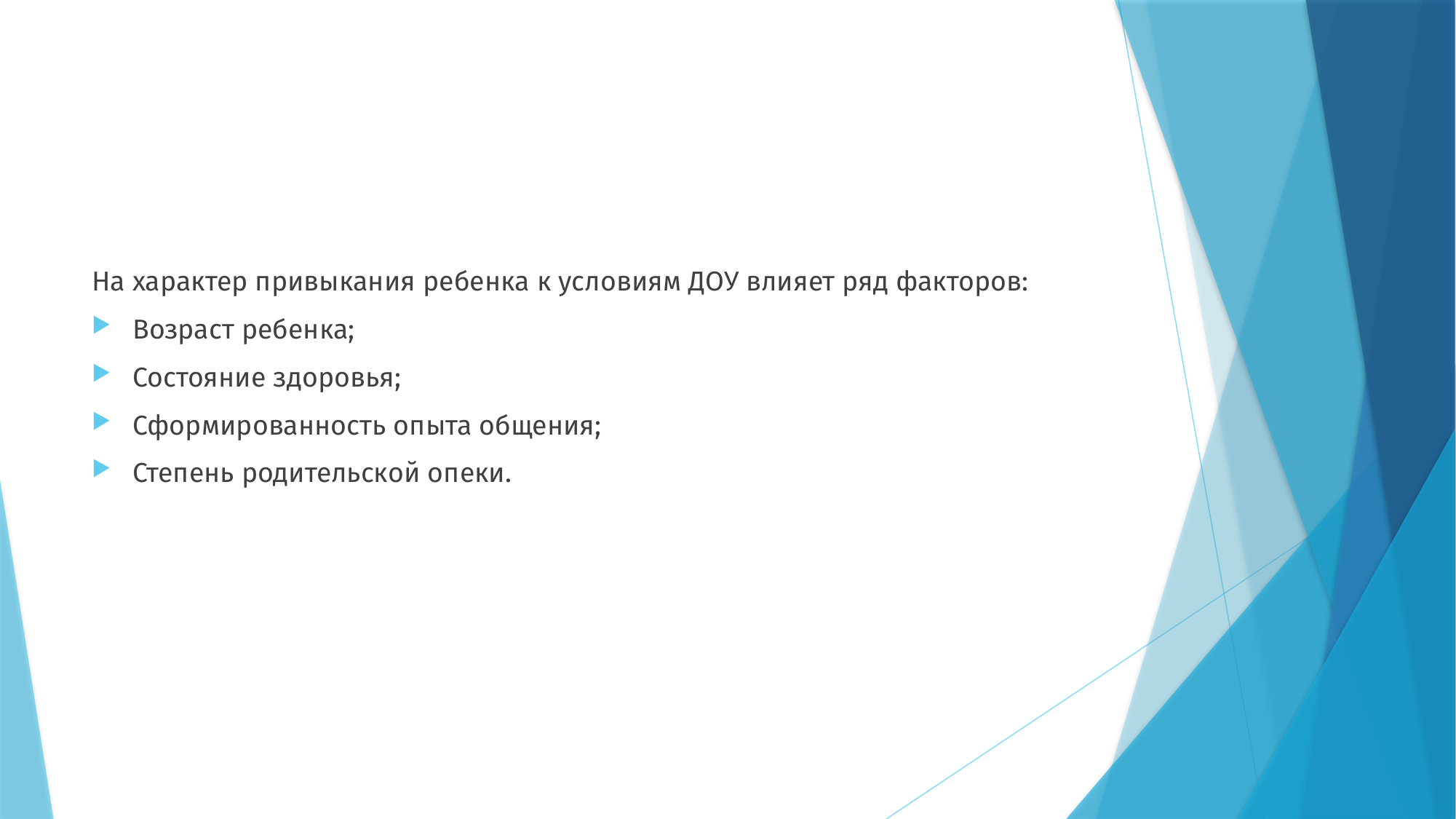

#
На характер привыкания ребенка к условиям ДОУ влияет ряд факторов:
Возраст ребенка;
Состояние здоровья;
Сформированность опыта общения;
Степень родительской опеки.